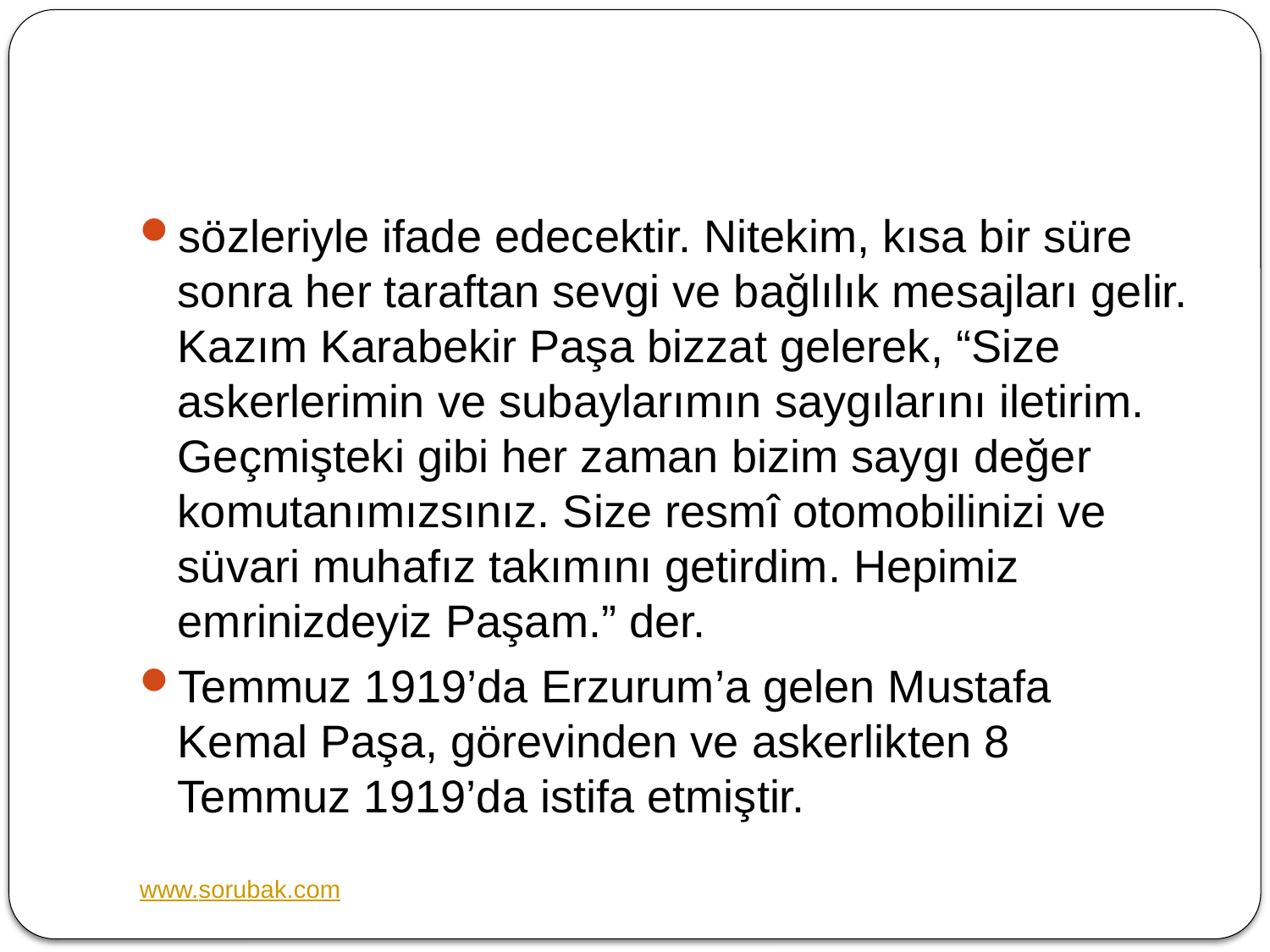

#
sözleriyle ifade edecektir. Nitekim, kısa bir süre sonra her taraftan sevgi ve bağlılık mesajları gelir. Kazım Karabekir Paşa bizzat gelerek, “Size askerlerimin ve subaylarımın saygılarını iletirim. Geçmişteki gibi her zaman bizim saygı değer komutanımızsınız. Size resmî otomobilinizi ve süvari muhafız takımını getirdim. Hepimiz emrinizdeyiz Paşam.” der.
Temmuz 1919’da Erzurum’a gelen Mustafa Kemal Paşa, görevinden ve askerlikten 8 Temmuz 1919’da istifa etmiştir.
www.sorubak.com